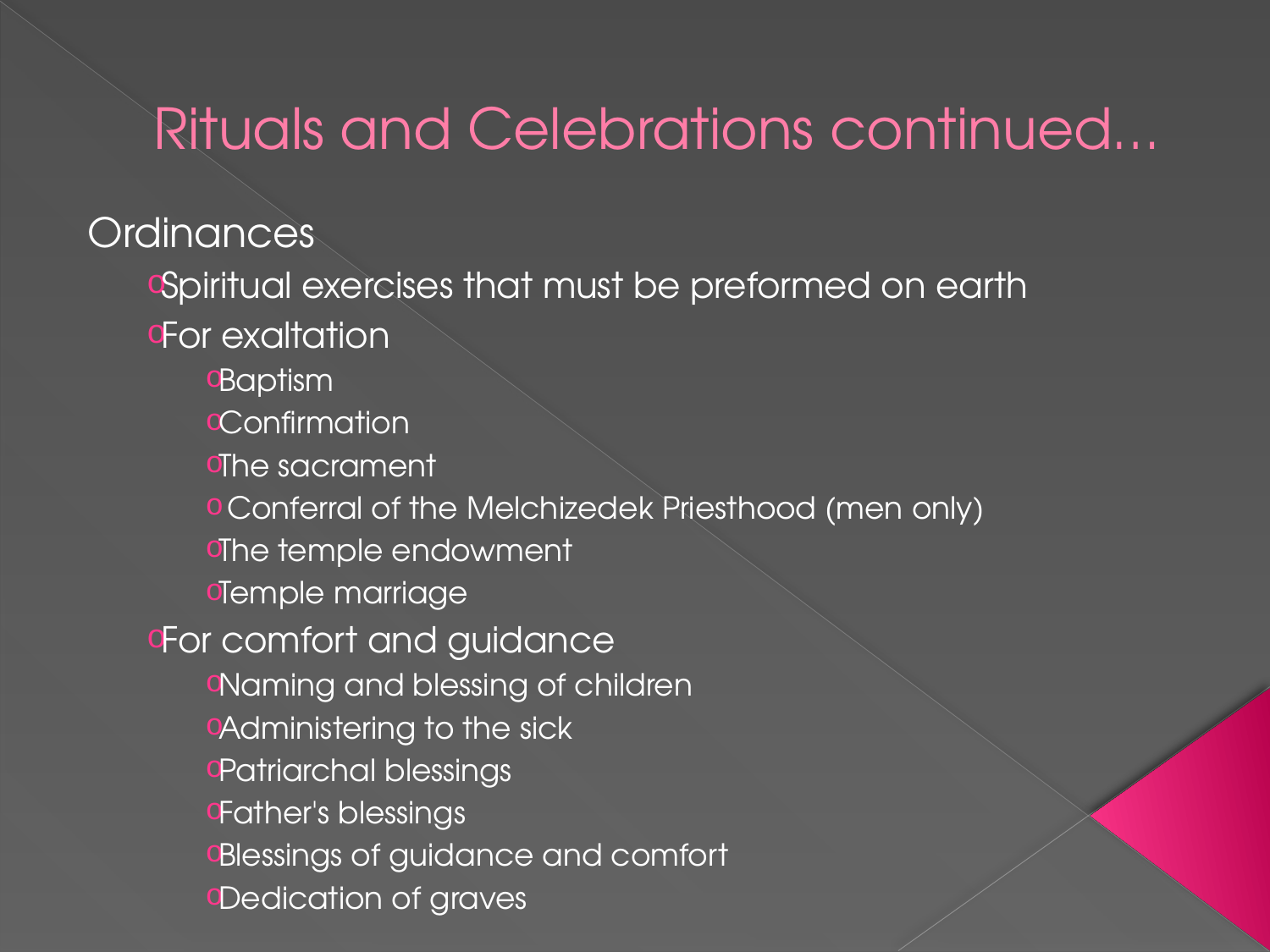

# Rituals and Celebrations continued…
Ordinances
Spiritual exercises that must be preformed on earth
For exaltation
Baptism
Confirmation
The sacrament
 Conferral of the Melchizedek Priesthood (men only)
The temple endowment
Temple marriage
For comfort and guidance
Naming and blessing of children
Administering to the sick
Patriarchal blessings
Father's blessings
Blessings of guidance and comfort
Dedication of graves